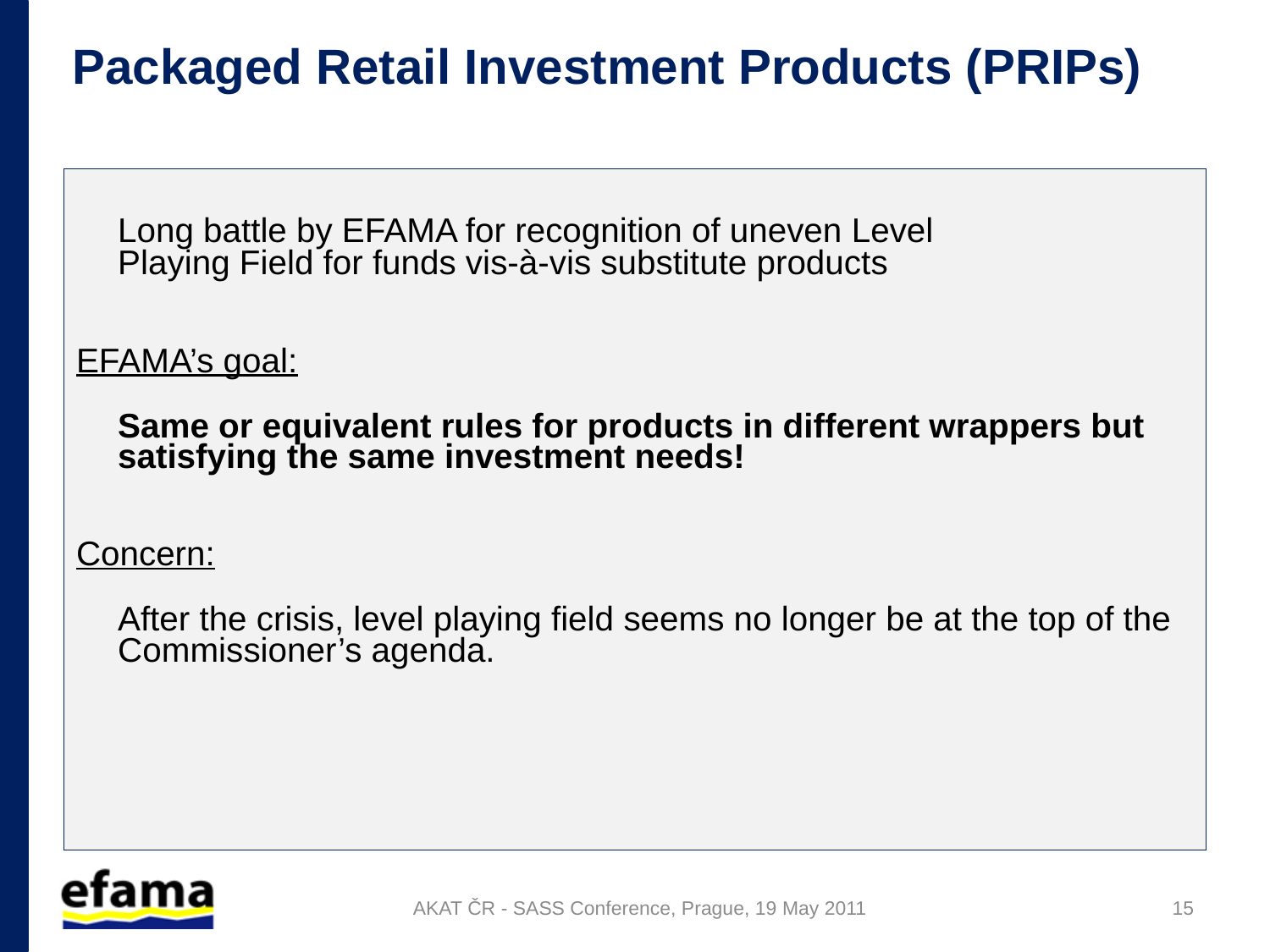

# Packaged Retail Investment Products (PRIPs)

	Long battle by EFAMA for recognition of uneven Level
	Playing Field for funds vis-à-vis substitute products

EFAMA’s goal:

	Same or equivalent rules for products in different wrappers but satisfying the same investment needs!

Concern:

	After the crisis, level playing field seems no longer be at the top of the Commissioner’s agenda.

AKAT ČR - SASS Conference, Prague, 19 May 2011
15